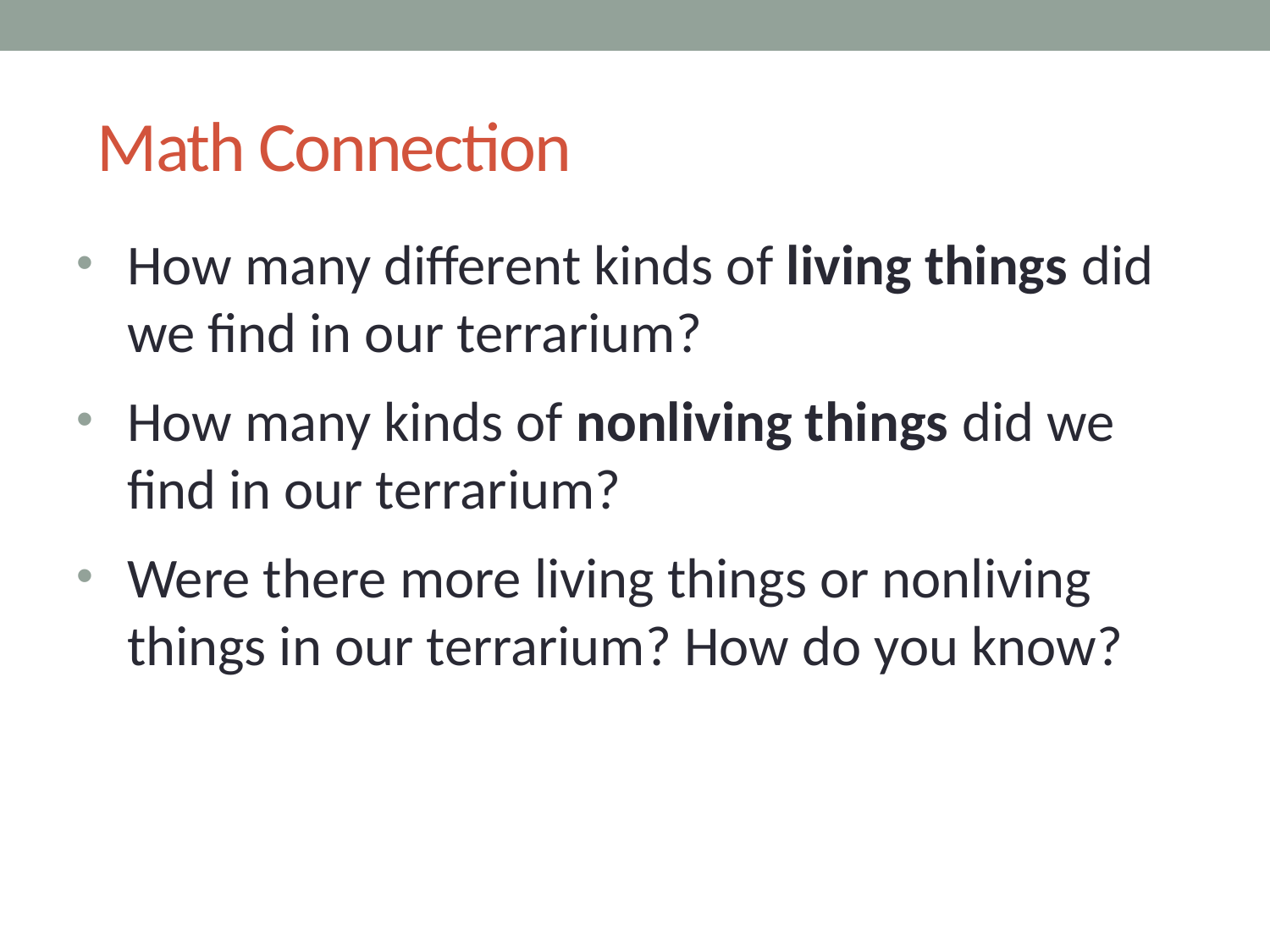

# Math Connection
How many different kinds of living things did we find in our terrarium?
How many kinds of nonliving things did we find in our terrarium?
Were there more living things or nonliving things in our terrarium? How do you know?